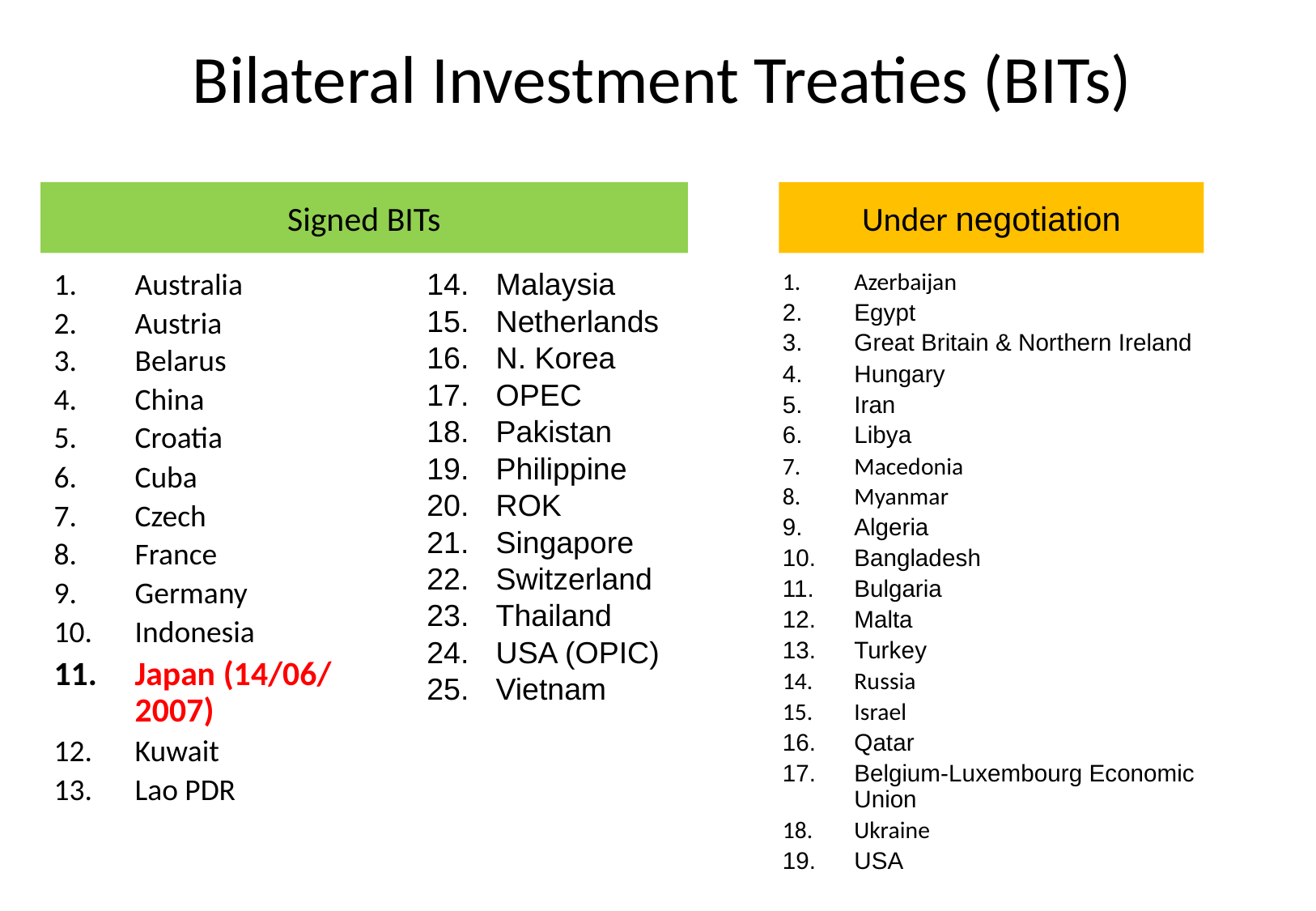

# Bilateral Investment Treaties (BITs)
Signed BITs
Under negotiation
Australia
Austria
Belarus
China
Croatia
Cuba
Czech
France
Germany
Indonesia
Japan (14/06/ 2007)
Kuwait
Lao PDR

 Malaysia
 Netherlands
 N. Korea
 OPEC
 Pakistan
 Philippine
 ROK
 Singapore
 Switzerland
 Thailand
 USA (OPIC)
 Vietnam
Azerbaijan
Egypt
Great Britain & Northern Ireland
Hungary
Iran
Libya
Macedonia
Myanmar
Algeria
Bangladesh
Bulgaria
Malta
Turkey
Russia
Israel
Qatar
Belgium-Luxembourg Economic Union
Ukraine
USA